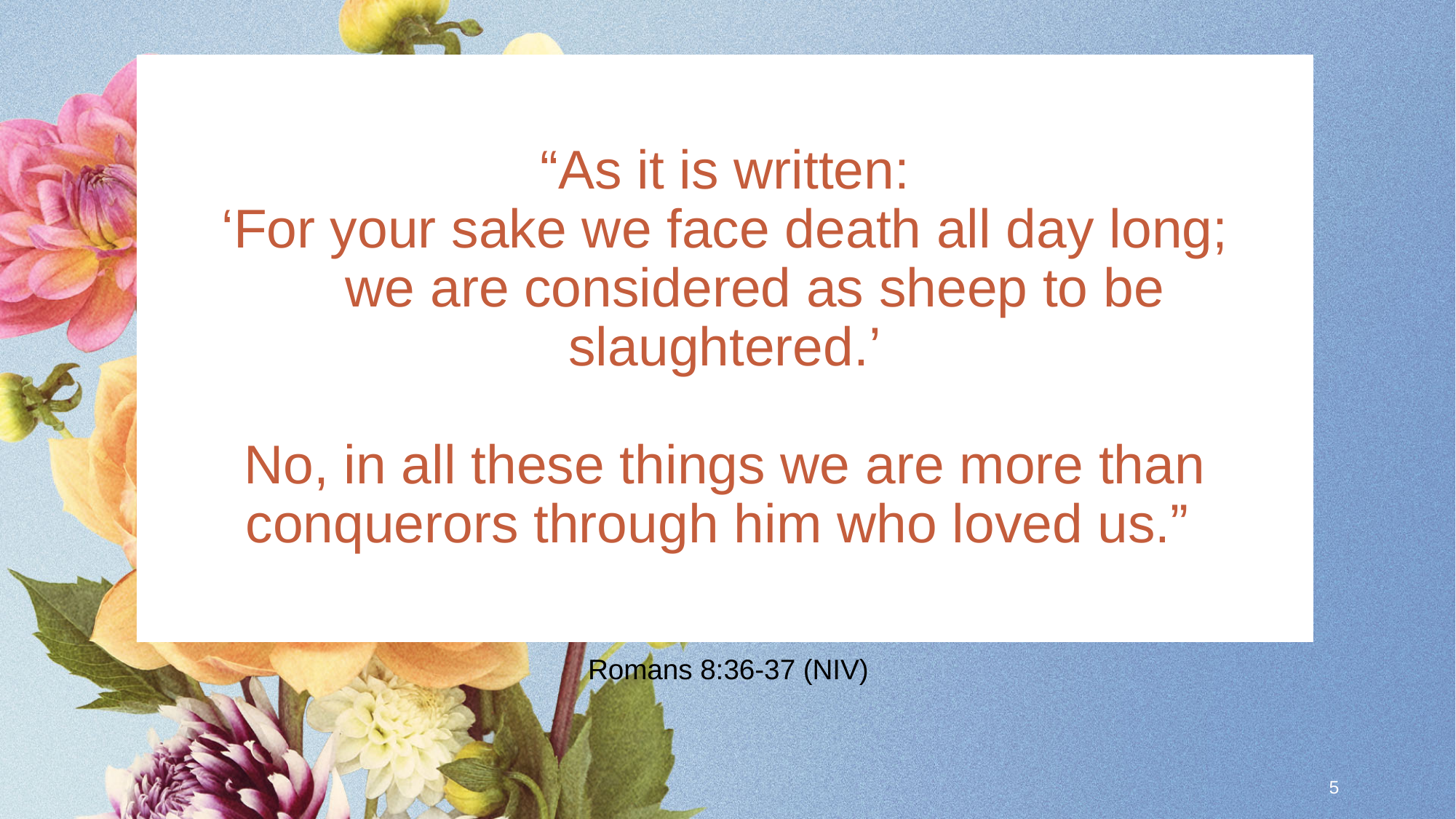

“As it is written:
‘For your sake we face death all day long;
    we are considered as sheep to be slaughtered.’

No, in all these things we are more than conquerors through him who loved us.”
Romans 8:36-37 (NIV)
5